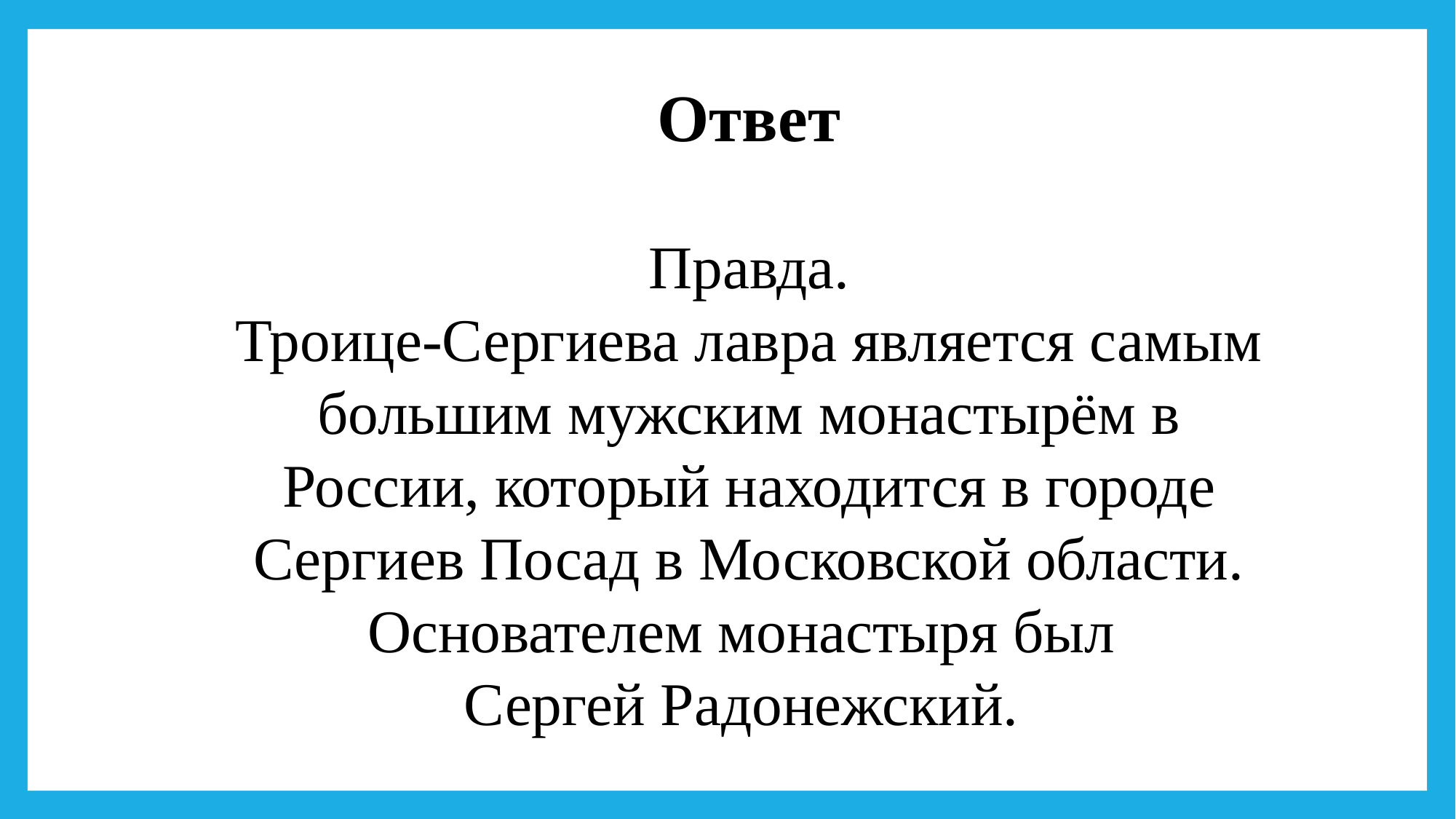

Ответ

Правда.
Троице-Сергиева лавра является самым большим мужским монастырём в России, который находится в городе Сергиев Посад в Московской области. Основателем монастыря был
Сергей Радонежский.